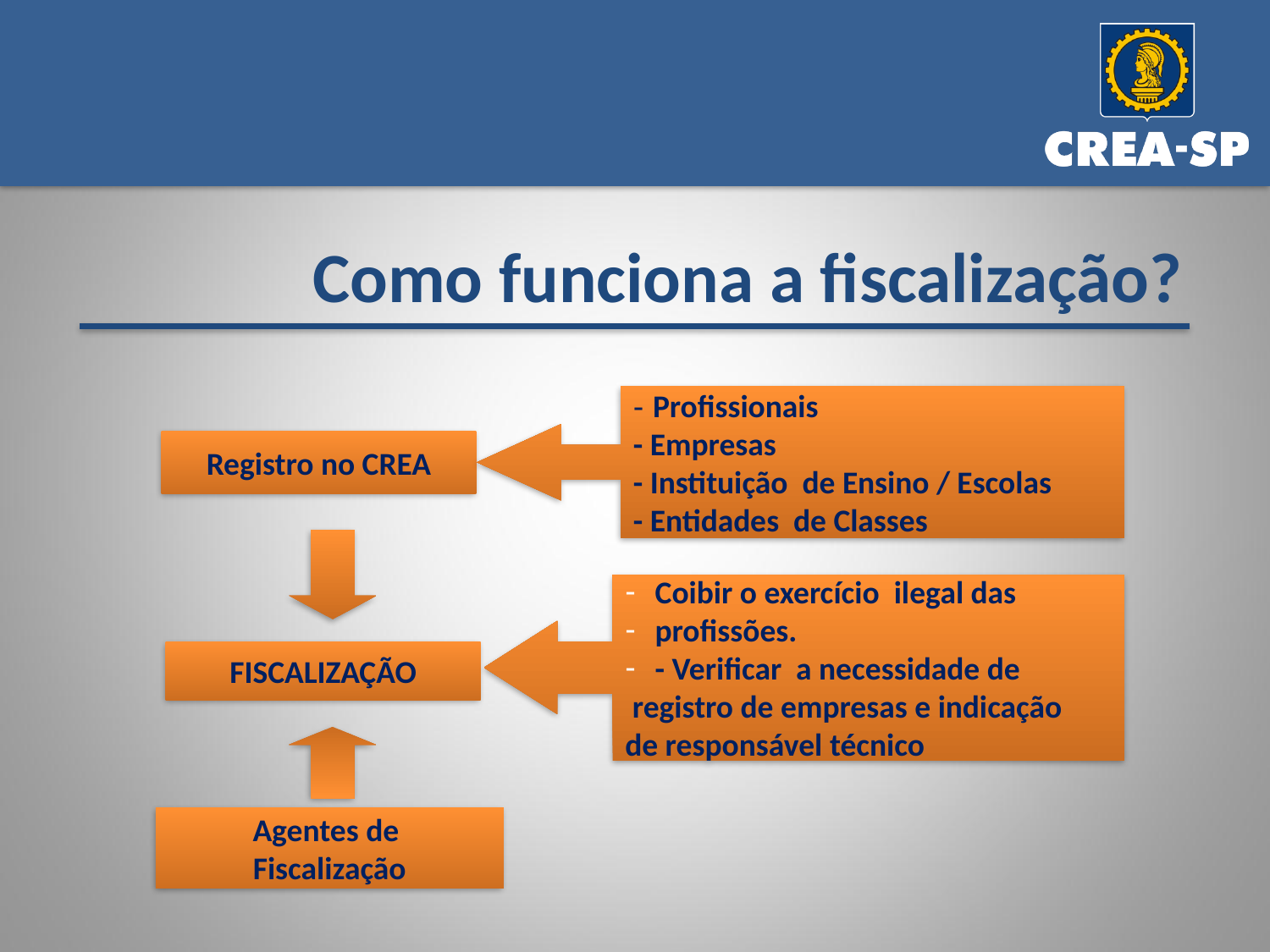

Como funciona a fiscalização?
- Profissionais
- Empresas
- Instituição  de Ensino / Escolas
- Entidades  de Classes
Registro no CREA

Coibir o exercício  ilegal das
profissões.
- Verificar  a necessidade de
 registro de empresas e indicação
de responsável técnico

FISCALIZAÇÃO

Agentes de
Fiscalização